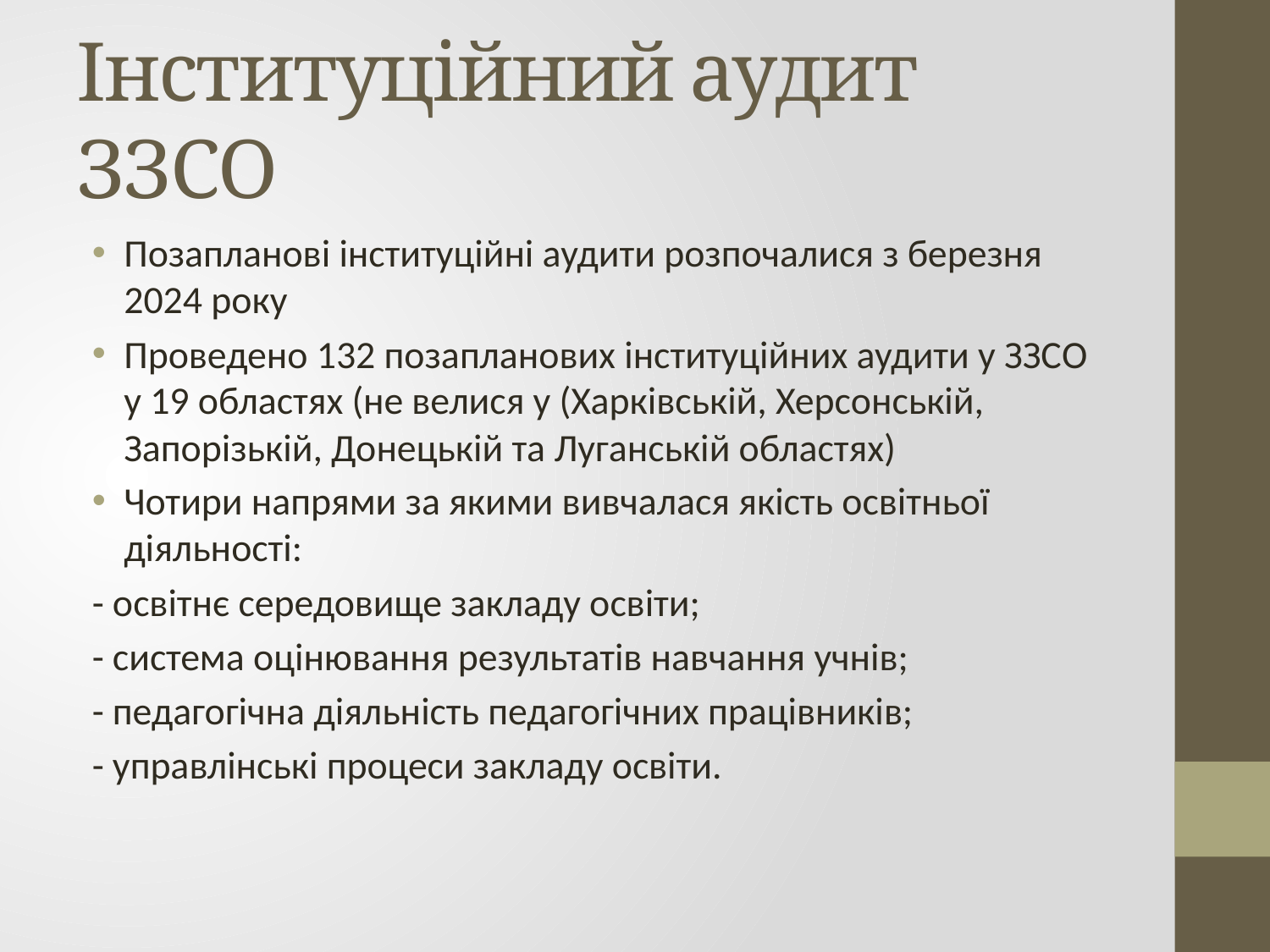

# Інституційний аудит ЗЗСО
Позапланові інституційні аудити розпочалися з березня 2024 року
Проведено 132 позапланових інституційних аудити у ЗЗСО у 19 областях (не велися у (Харківській, Херсонській, Запорізькій, Донецькій та Луганській областях)
Чотири напрями за якими вивчалася якість освітньої діяльності:
- освітнє середовище закладу освіти;
- система оцінювання результатів навчання учнів;
- педагогічна діяльність педагогічних працівників;
- управлінські процеси закладу освіти.